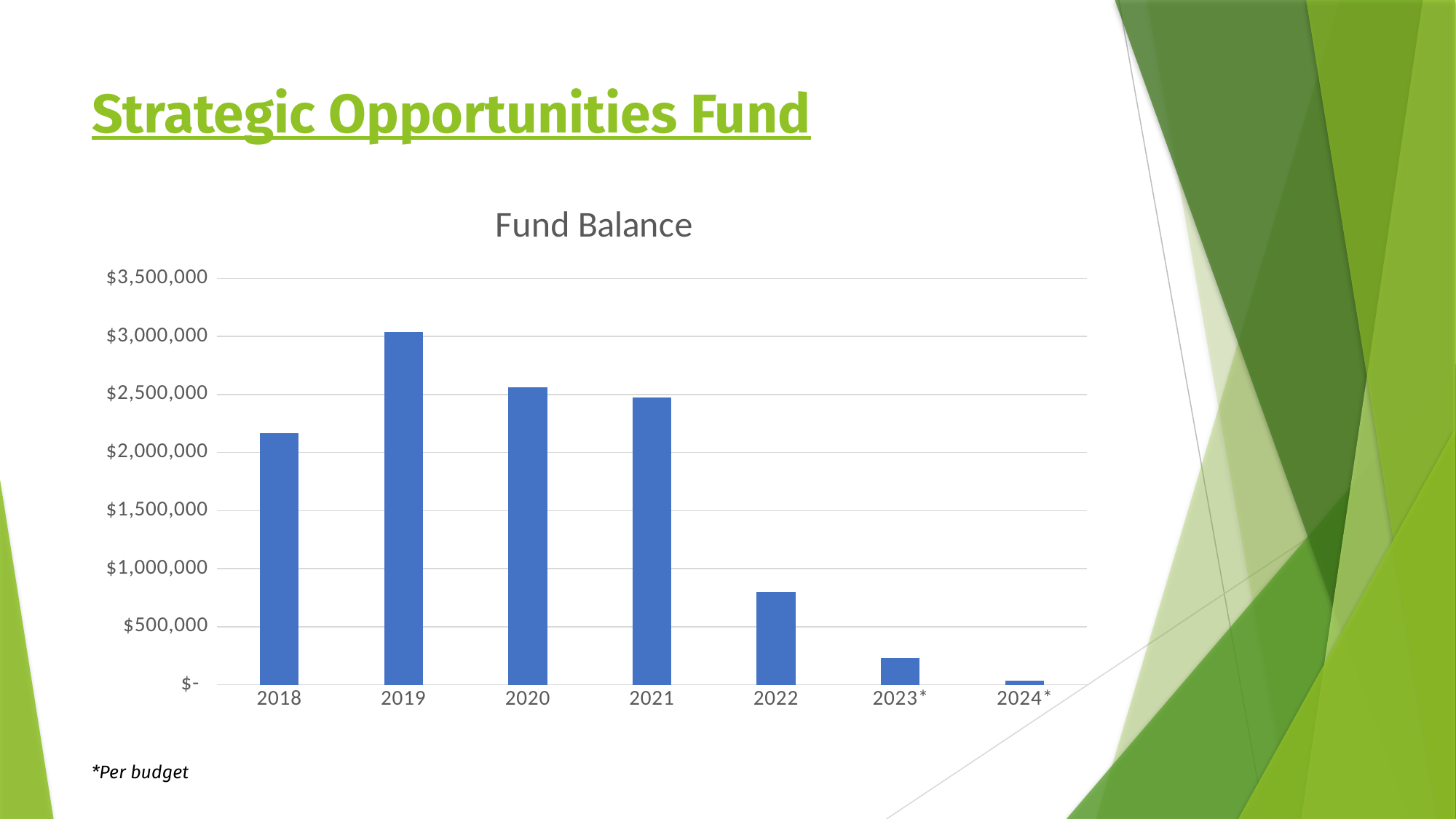

# Strategic Opportunities Fund

### Chart: Fund Balance

| Category |  |
|---|---|
| 2018 | 2169362.0 |
| 2019 | 3036069.0 |
| 2020 | 2560223.0 |
| 2021 | 2476824.0 |
| 2022 | 799755.0 |
| 2023* | 228753.0 |
| 2024* | 32041.0 |
*Per budget